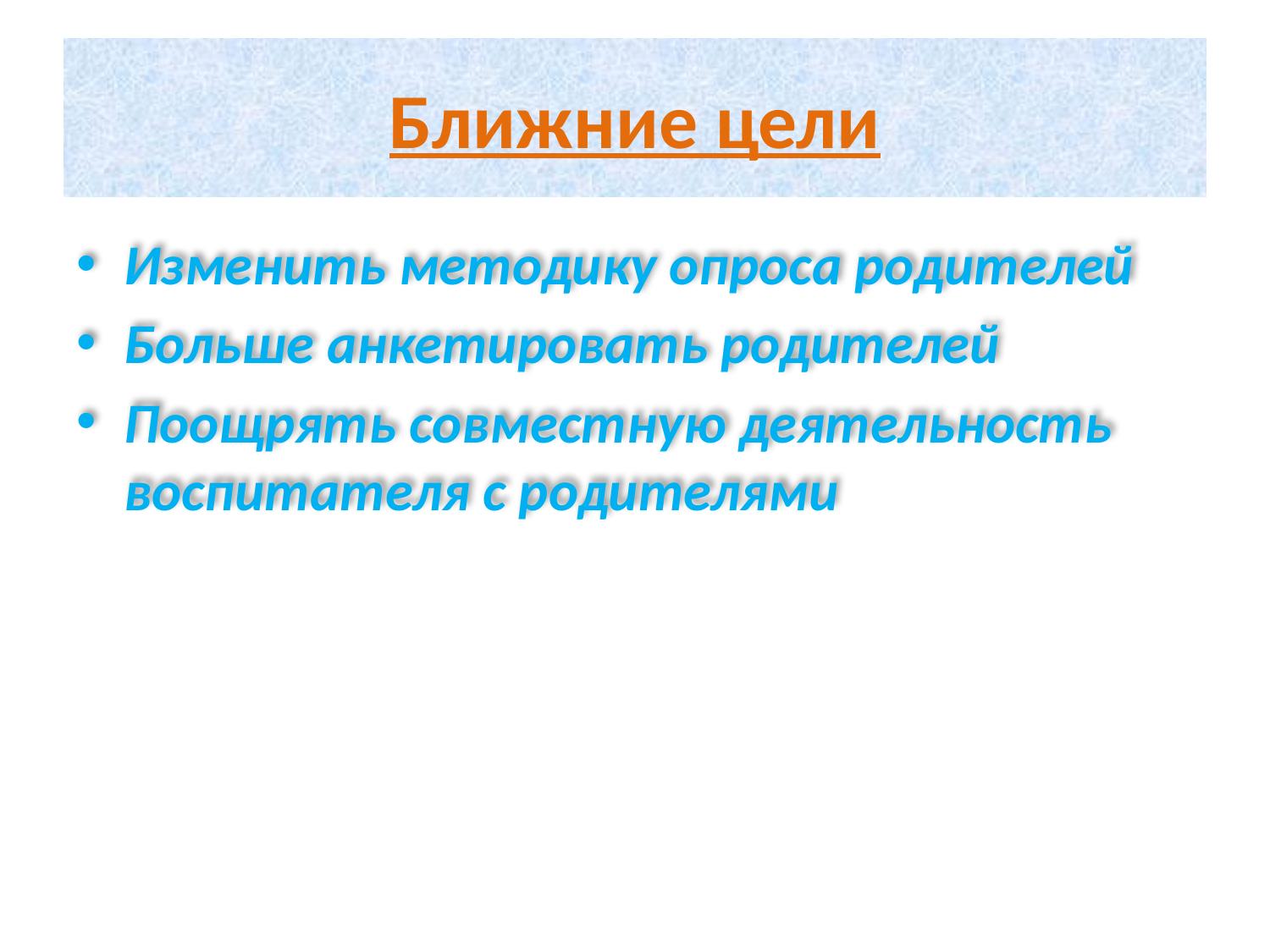

# Ближние цели
Изменить методику опроса родителей
Больше анкетировать родителей
Поощрять совместную деятельность воспитателя с родителями